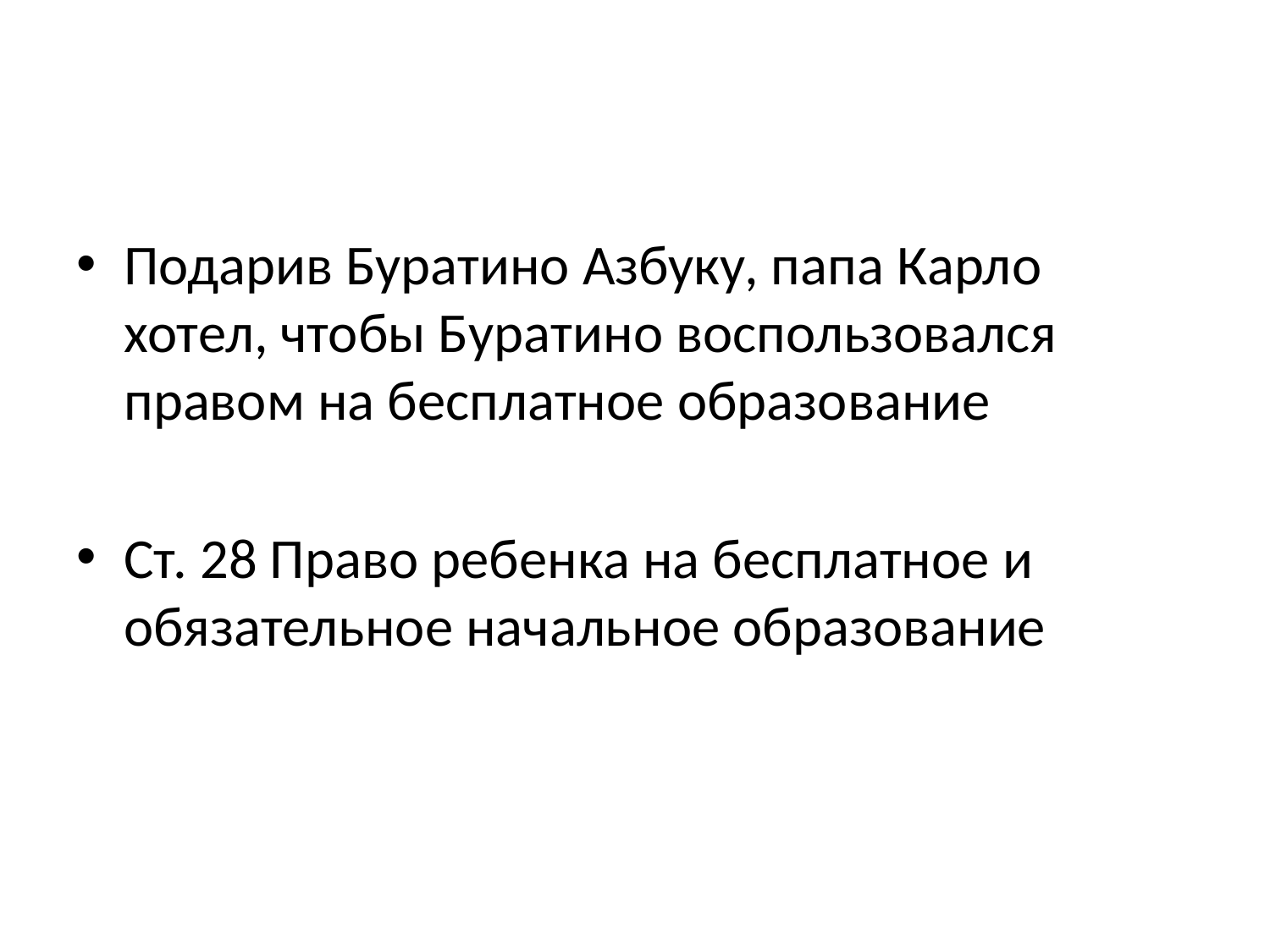

#
Подарив Буратино Азбуку, папа Карло хотел, чтобы Буратино воспользовался правом на бесплатное образование

Ст. 28 Право ребенка на бесплатное и обязательное начальное образование